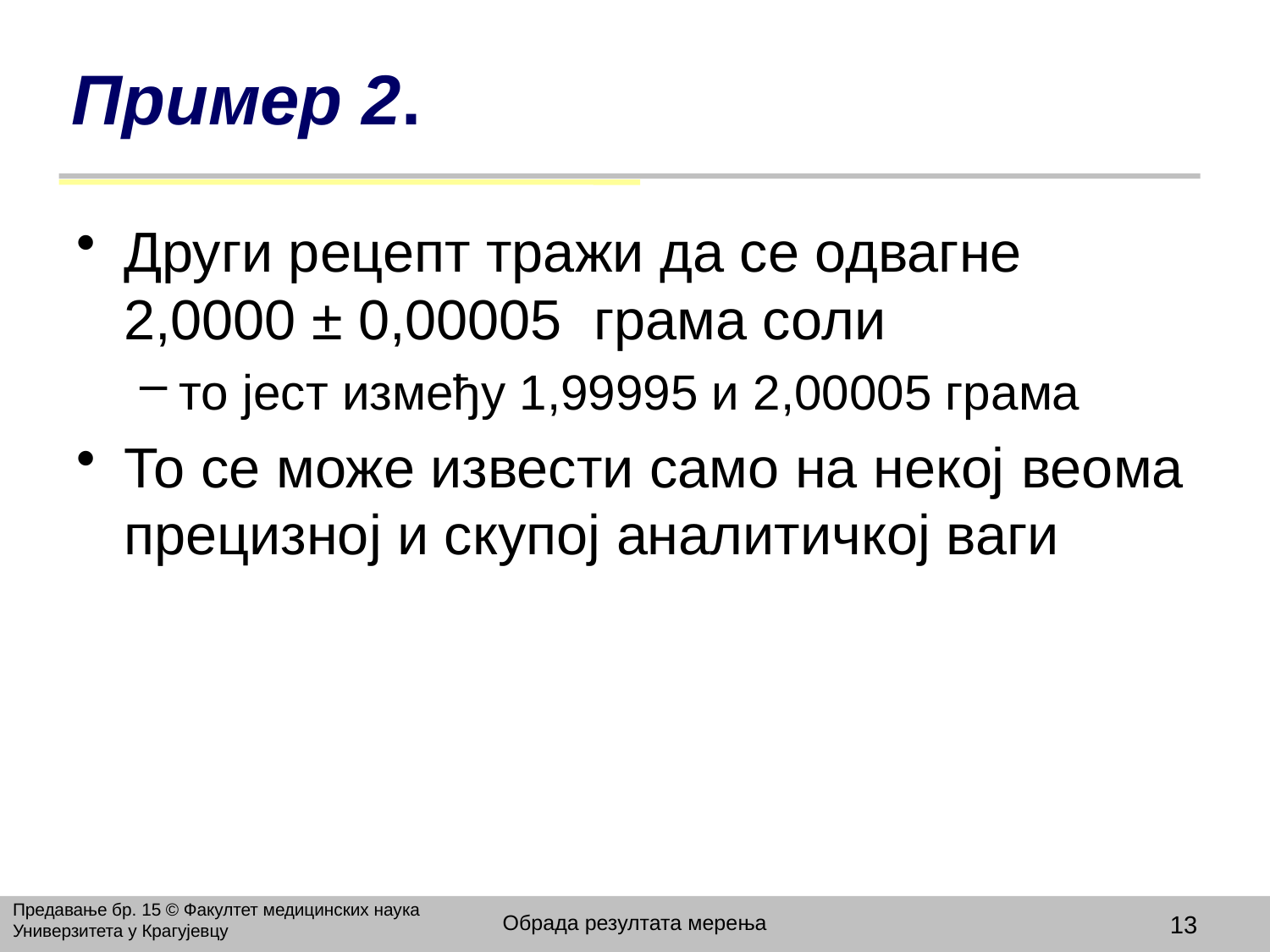

# Пример 2.
Други рецепт тражи да се одвагне 2,0000 ± 0,00005  грама соли
то јест између 1,99995 и 2,00005 грама
То се може извести само на некој веома прецизној и скупој аналитичкој ваги

Предавање бр. 15 © Факултет медицинских наука Универзитета у Крагујевцу
Обрада резултата мерења
13